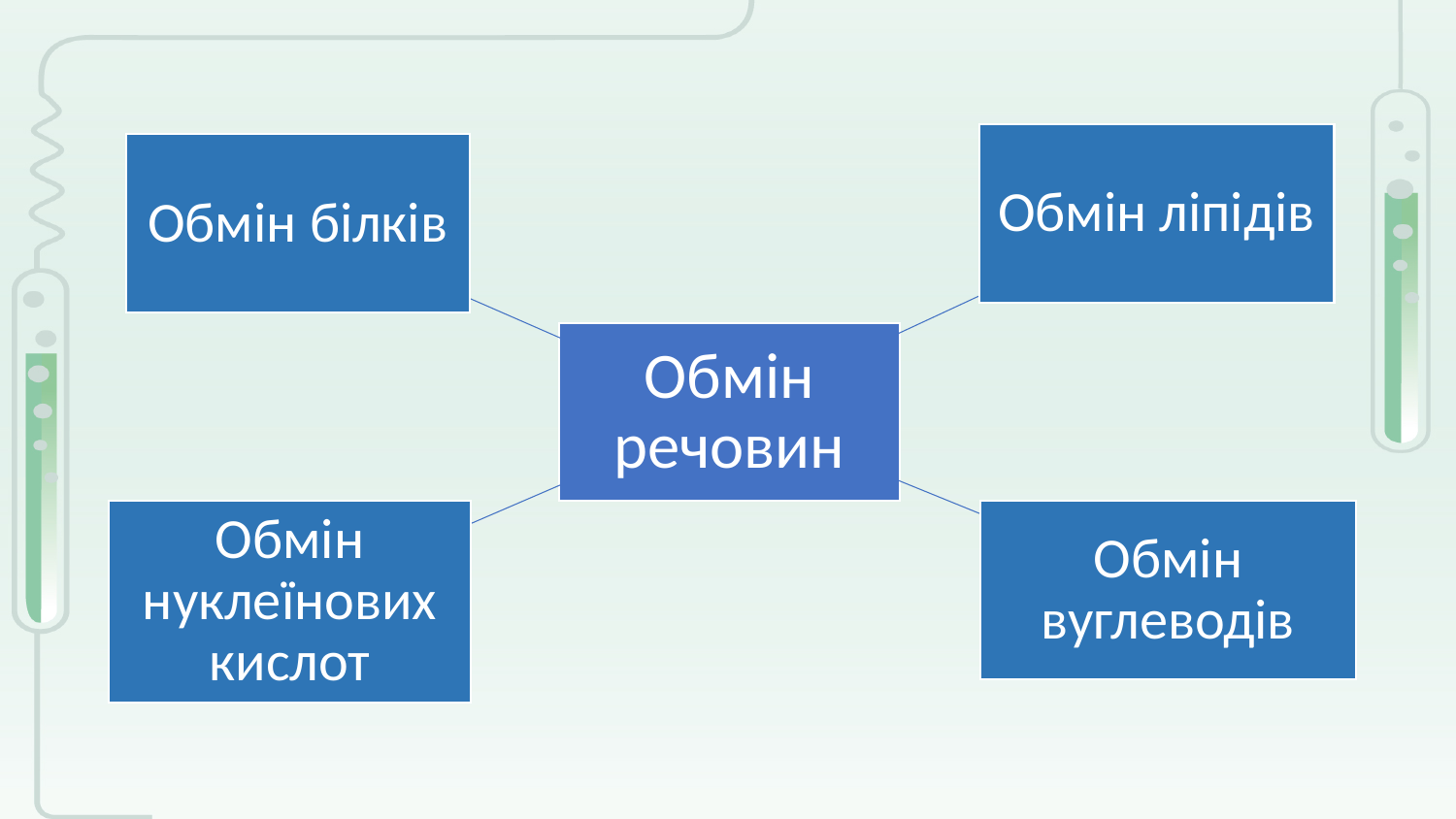

Обмін речовин

Обмін білків

Обмін ліпідів

Обмін вуглеводів

Обмін нуклеїнових кислот